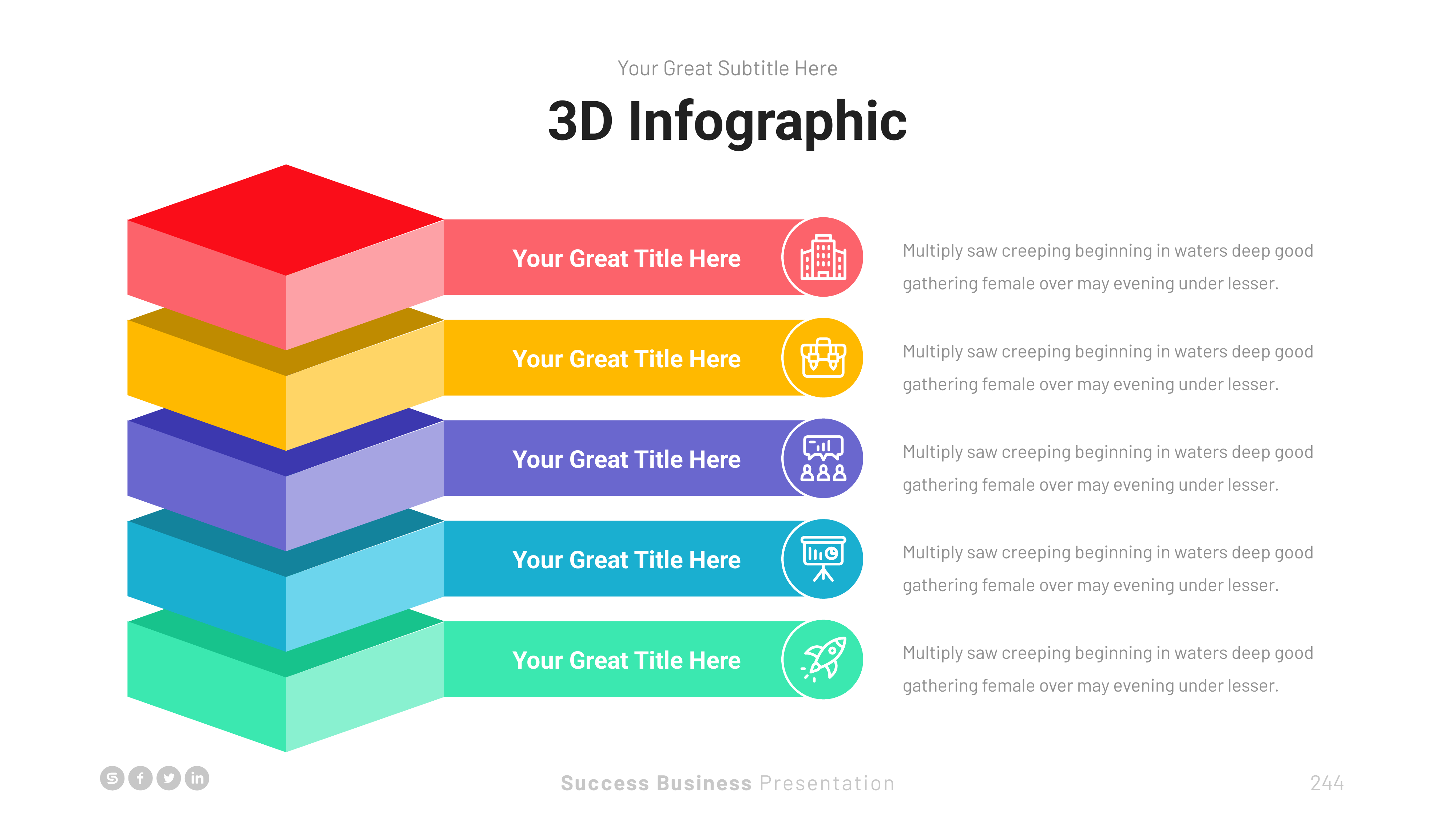

Your Great Subtitle Here
3D Infographic

Your Great Title Here

Multiply saw creeping beginning in waters deep good gathering female over may evening under lesser.

Your Great Title Here

Multiply saw creeping beginning in waters deep good gathering female over may evening under lesser.

Your Great Title Here

Multiply saw creeping beginning in waters deep good gathering female over may evening under lesser.

Your Great Title Here

Multiply saw creeping beginning in waters deep good gathering female over may evening under lesser.

Your Great Title Here

Multiply saw creeping beginning in waters deep good gathering female over may evening under lesser.